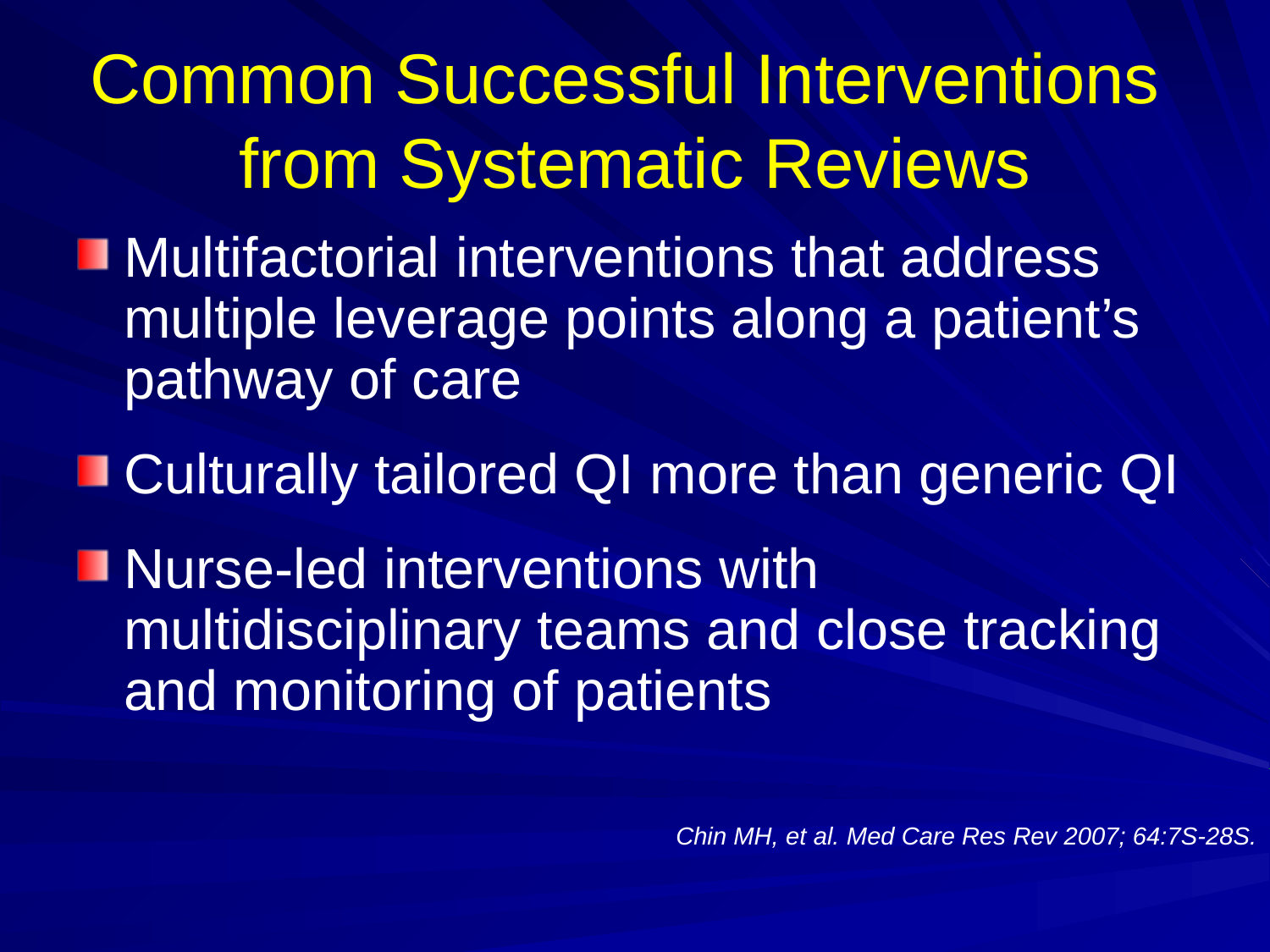

Common Successful Interventions
from Systematic Reviews
Multifactorial interventions that address multiple leverage points along a patient’s pathway of care
Culturally tailored QI more than generic QI
Nurse-led interventions with multidisciplinary teams and close tracking and monitoring of patients
Chin MH, et al. Med Care Res Rev 2007; 64:7S-28S.